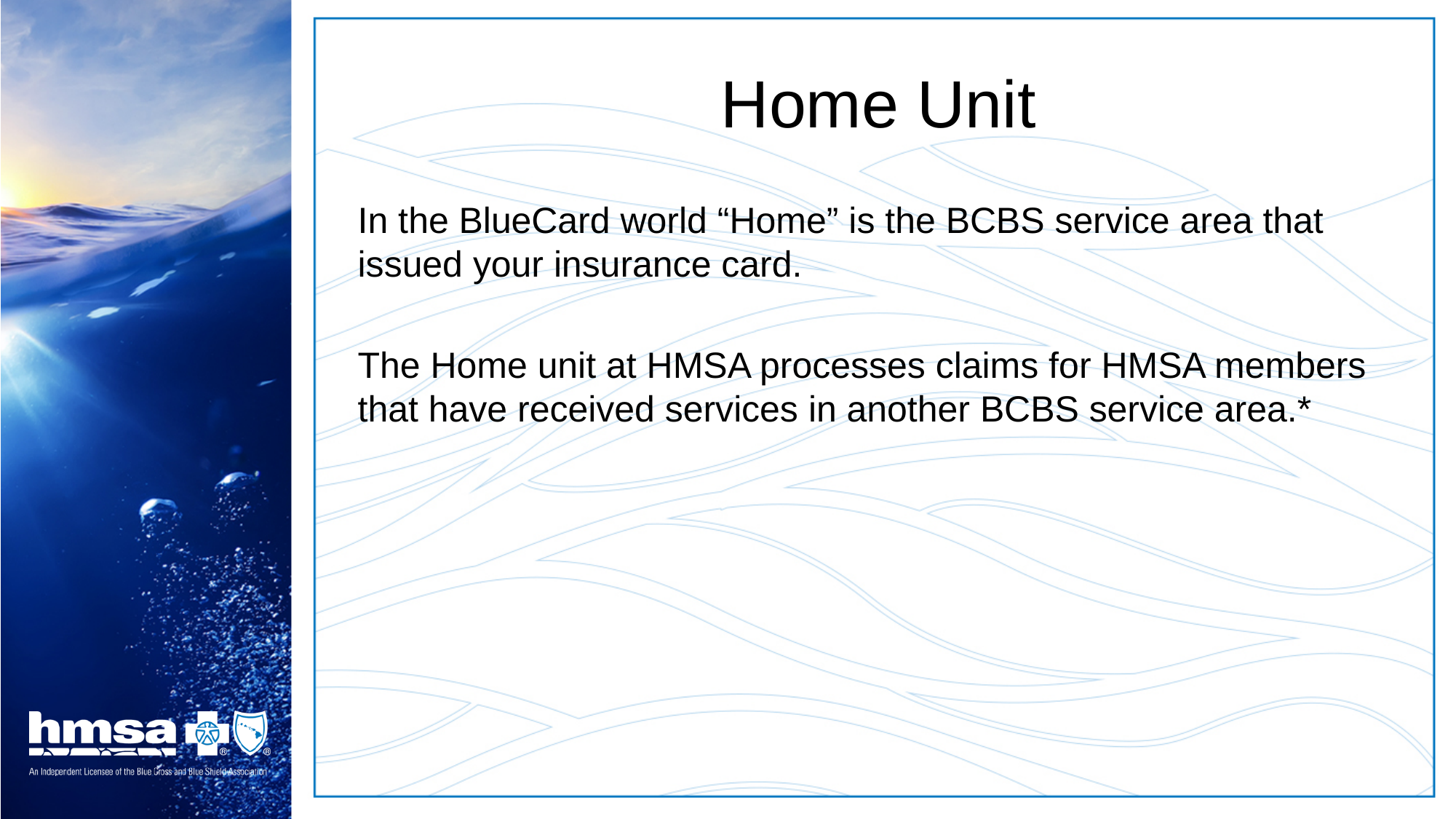

# Home Unit
In the BlueCard world “Home” is the BCBS service area that issued your insurance card.

The Home unit at HMSA processes claims for HMSA members that have received services in another BCBS service area.*